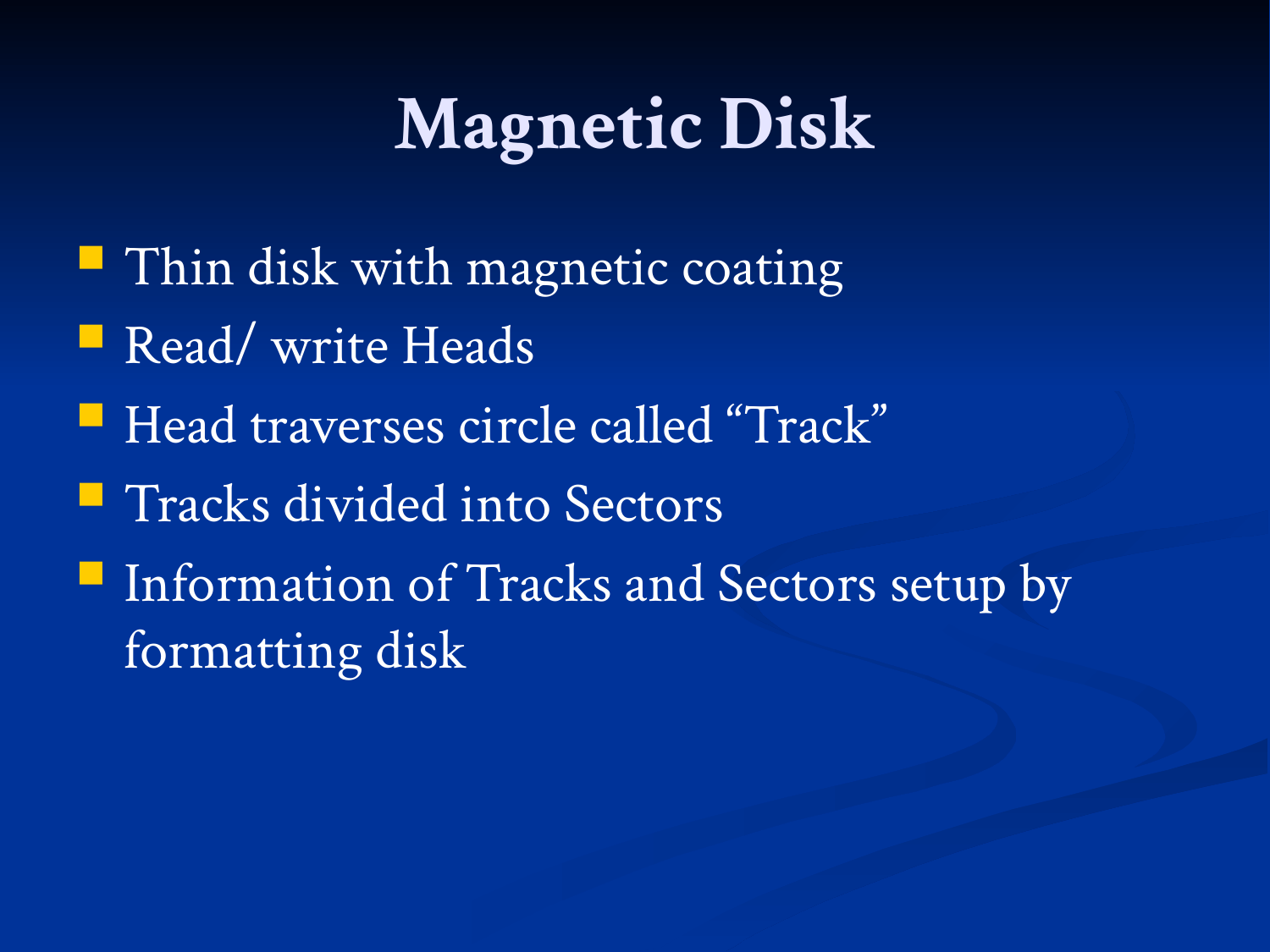

# Magnetic Disk
Thin disk with magnetic coating
Read/ write Heads
Head traverses circle called “Track”
Tracks divided into Sectors
Information of Tracks and Sectors setup by formatting disk